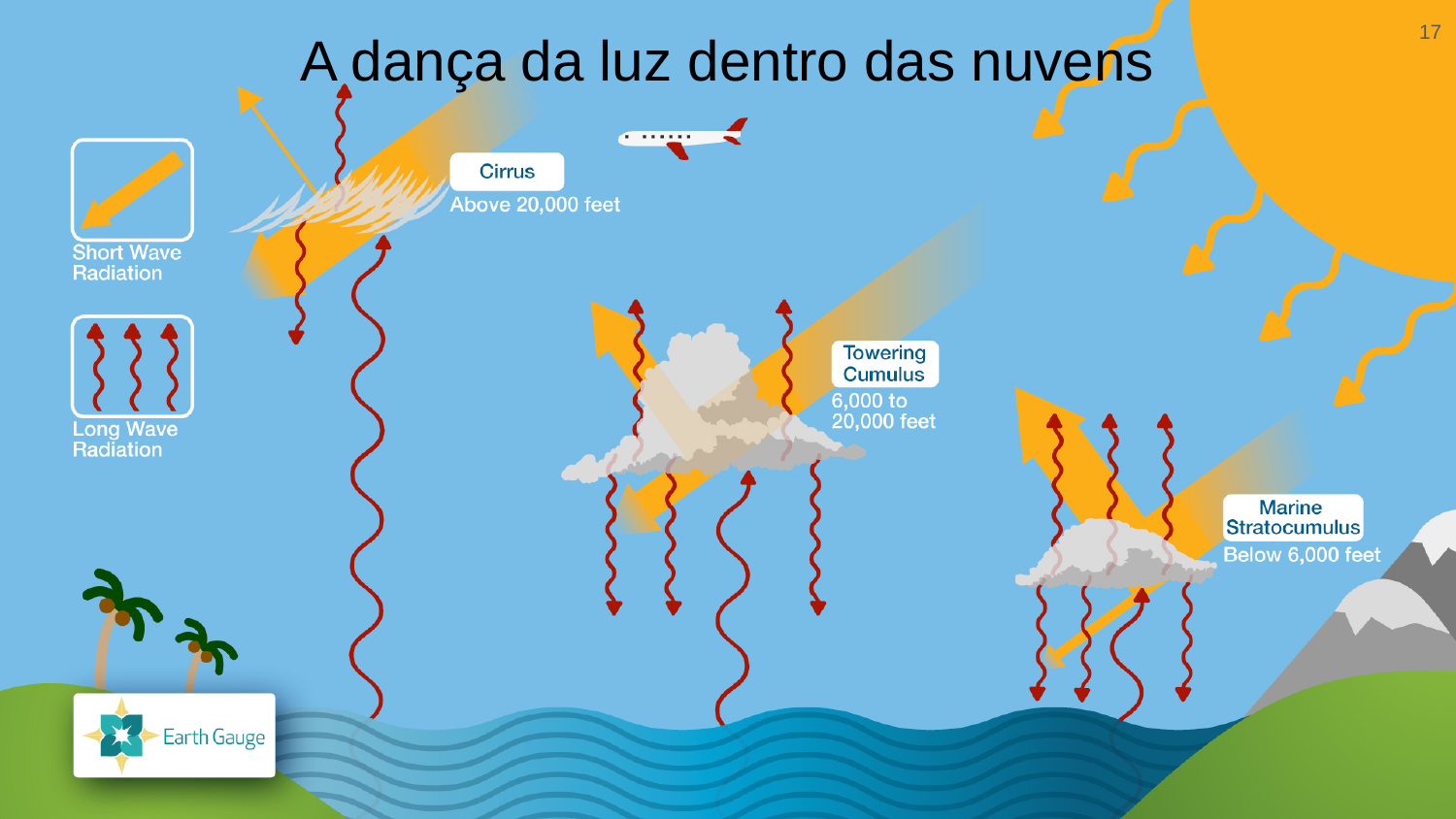

17
# A dança da luz dentro das nuvens